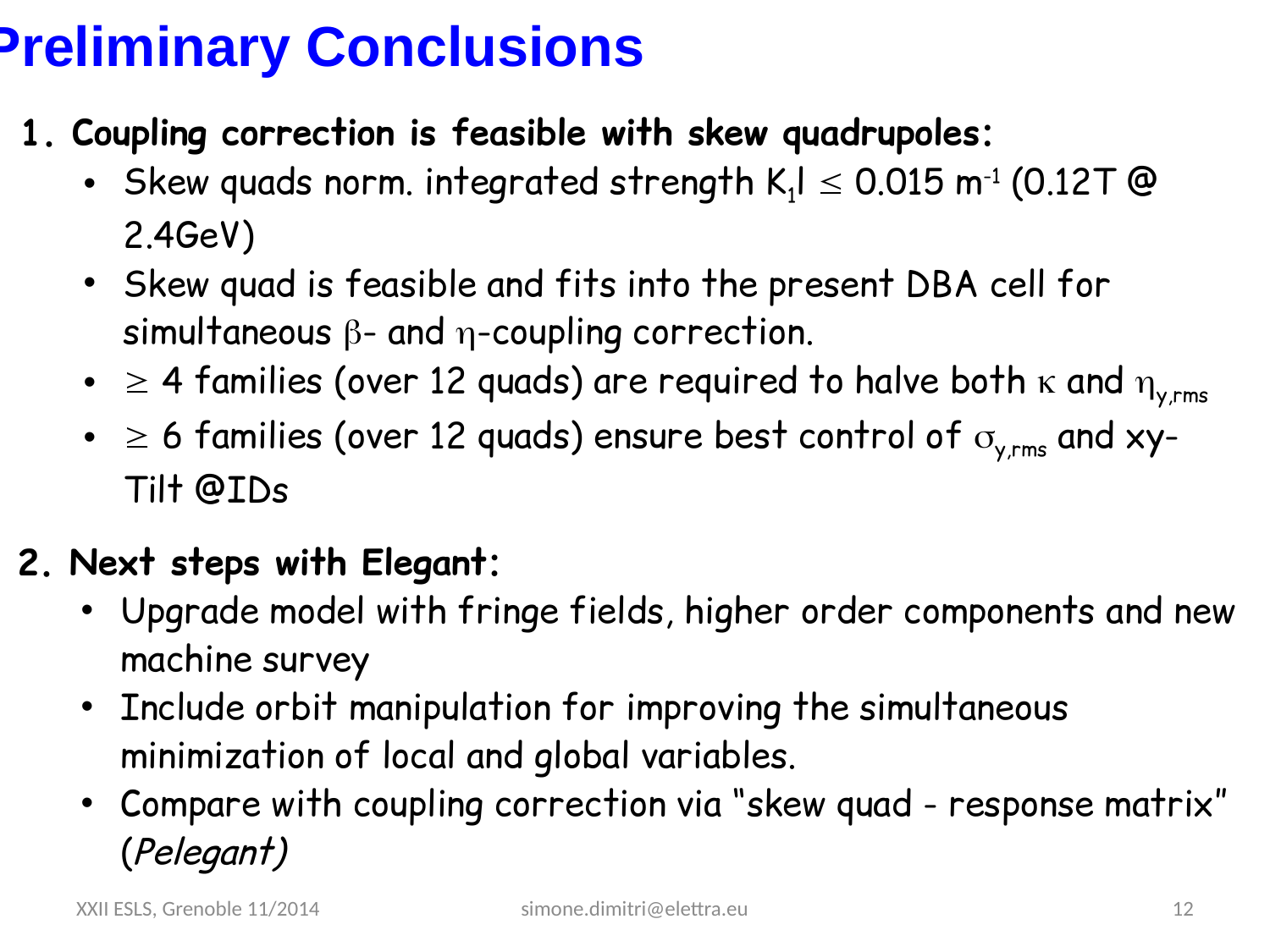

Preliminary Conclusions
1. Coupling correction is feasible with skew quadrupoles:
Skew quads norm. integrated strength K1l ≤ 0.015 m-1 (0.12T @ 2.4GeV)
Skew quad is feasible and fits into the present DBA cell for simultaneous β- and η-coupling correction.
≥ 4 families (over 12 quads) are required to halve both κ and ηy,rms
≥ 6 families (over 12 quads) ensure best control of σy,rms and xy-Tilt @IDs
2. Next steps with Elegant:
Upgrade model with fringe fields, higher order components and new machine survey
Include orbit manipulation for improving the simultaneous minimization of local and global variables.
Compare with coupling correction via “skew quad - response matrix” (Pelegant)
XXII ESLS, Grenoble 11/2014
simone.dimitri@elettra.eu
12